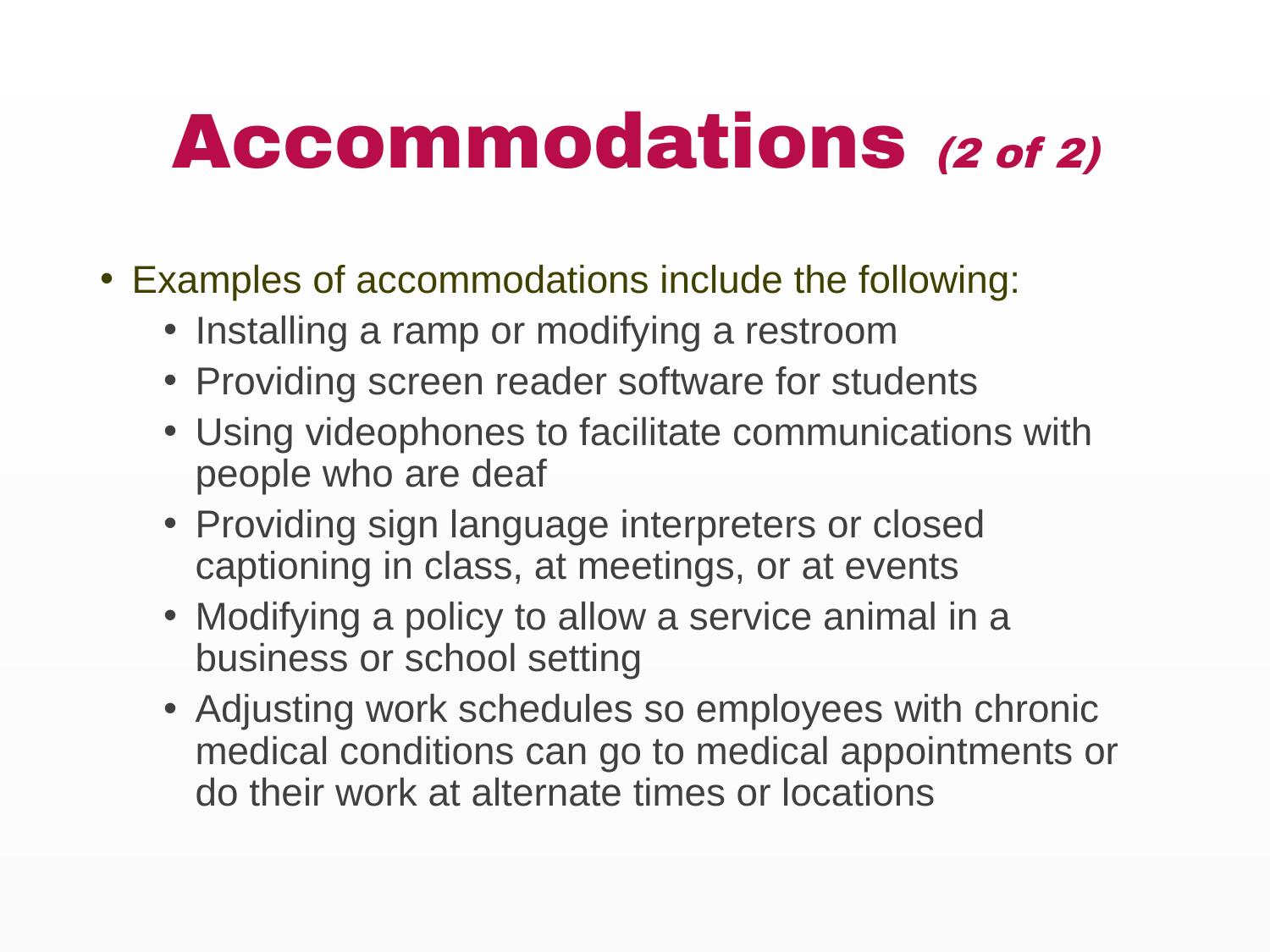

# Accommodations (2 of 2)
Examples of accommodations include the following:
Installing a ramp or modifying a restroom
Providing screen reader software for students
Using videophones to facilitate communications with people who are deaf
Providing sign language interpreters or closed captioning in class, at meetings, or at events
Modifying a policy to allow a service animal in a business or school setting
Adjusting work schedules so employees with chronic medical conditions can go to medical appointments or do their work at alternate times or locations